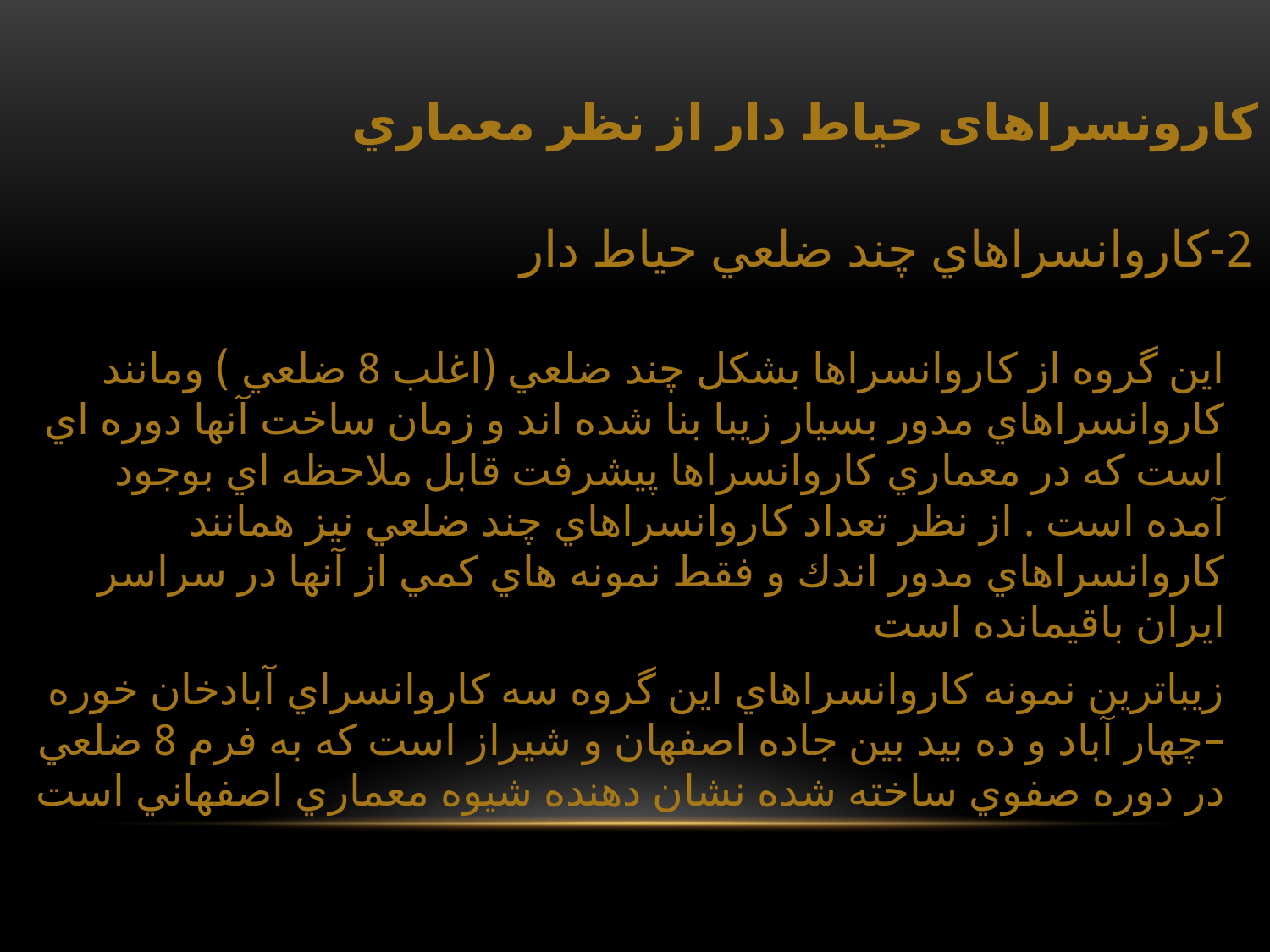

كارونسراهای حیاط دار از نظر معماري
2-كاروانسراهاي چند ضلعي حياط دار
اين گروه از كاروانسراها بشكل چند ضلعي (اغلب 8 ضلعي ) ومانند كاروانسراهاي مدور بسيار زيبا بنا شده اند و زمان ساخت آنها دوره اي است كه در معماري كاروانسراها پيشرفت قابل ملاحظه اي بوجود آمده است . از نظر تعداد كاروانسراهاي چند ضلعي نيز همانند كاروانسراهاي مدور اندك و فقط نمونه هاي كمي از آنها در سراسر ايران باقيمانده است
زيباترين نمونه كاروانسراهاي اين گروه سه كاروانسراي آبادخان خوره –چهار آباد و ده بيد بين جاده اصفهان و شيراز است كه به فرم 8 ضلعي در دوره صفوي ساخته شده نشان دهنده شيوه معماري اصفهاني است